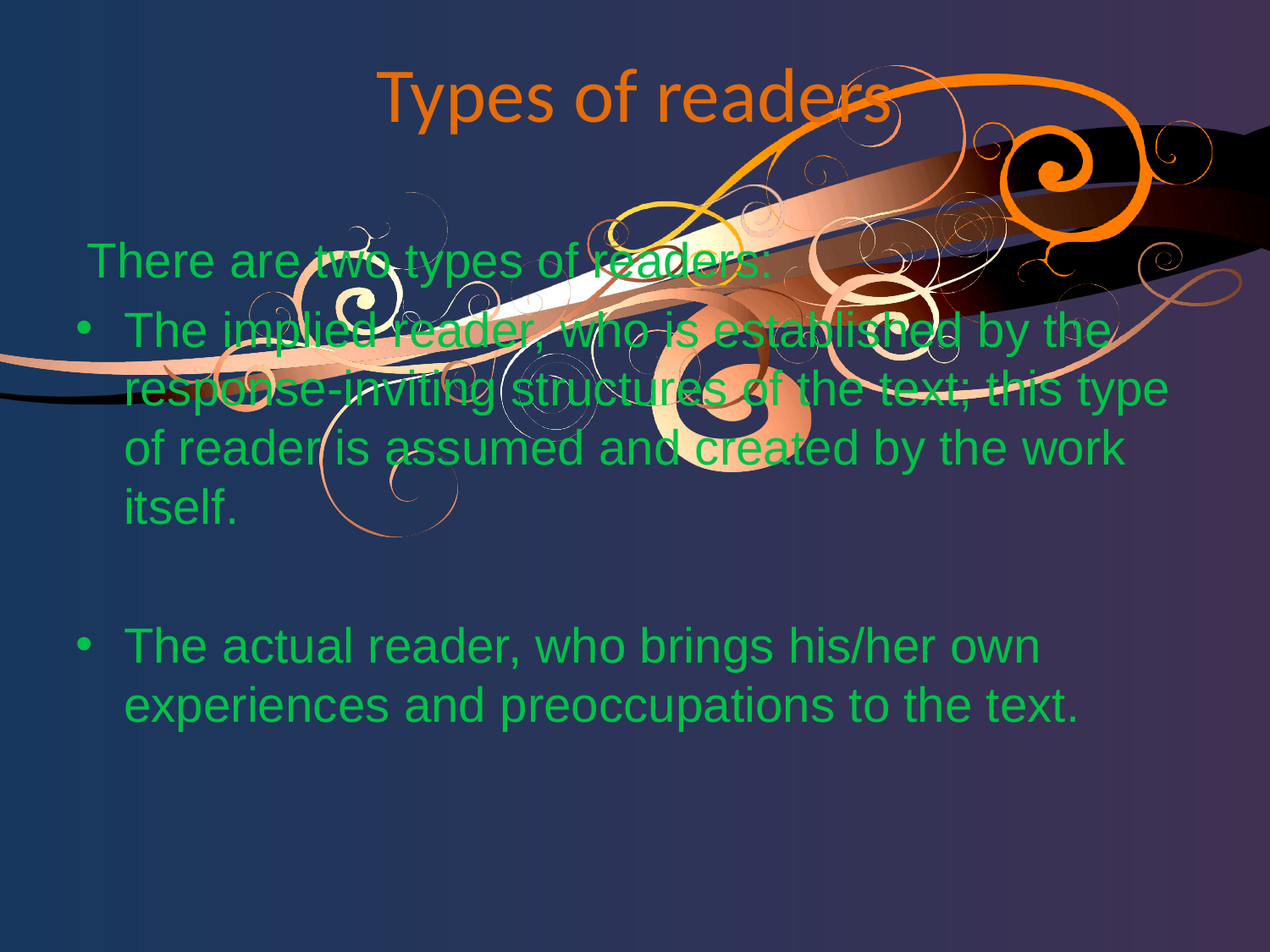

# Types of readers
 There are two types of readers:
The implied reader, who is established by the response-inviting structures of the text; this type of reader is assumed and created by the work itself.

The actual reader, who brings his/her own experiences and preoccupations to the text.